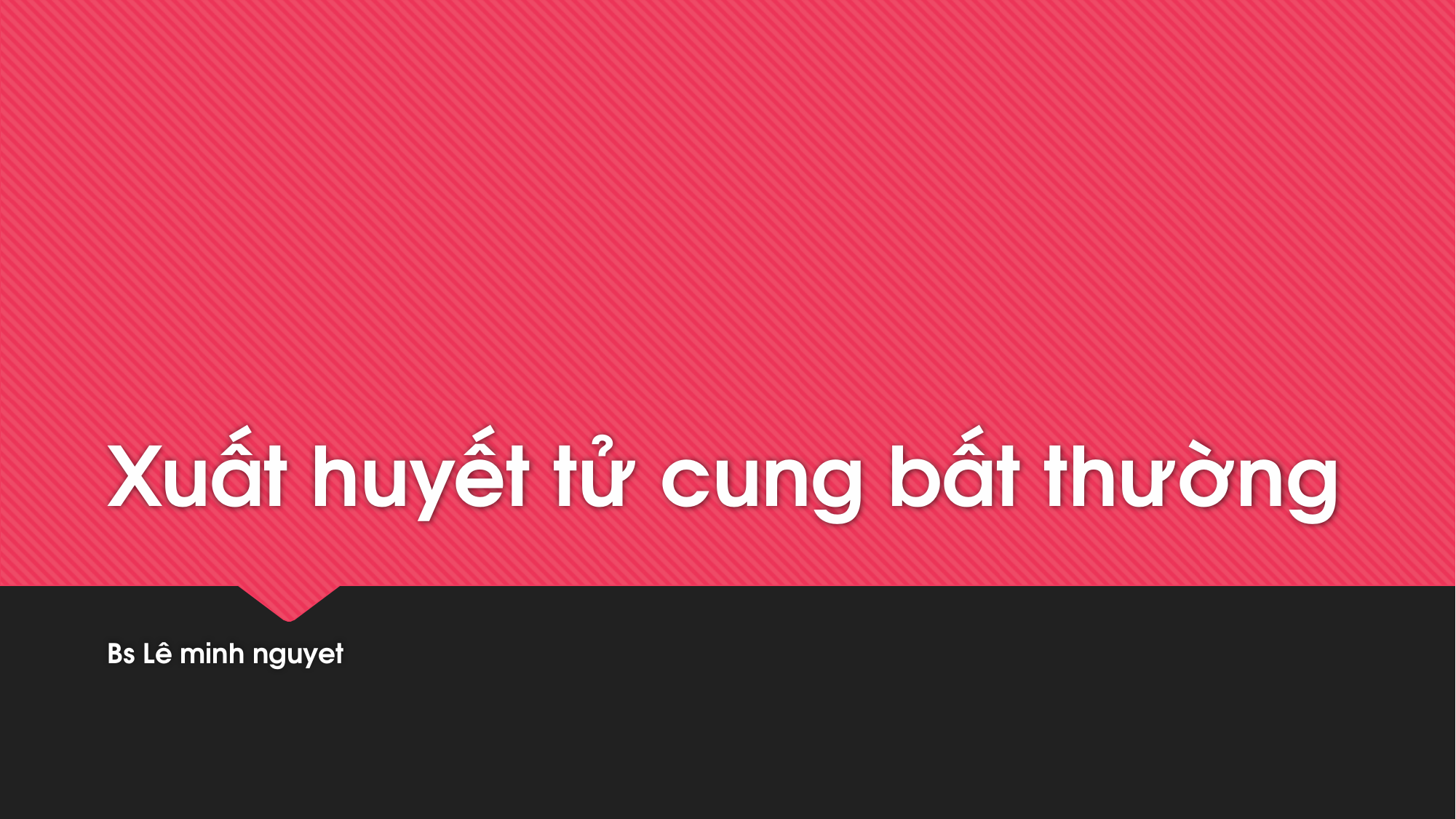

# Xuất huyết tử cung bất thường
Bs Lê minh nguyet